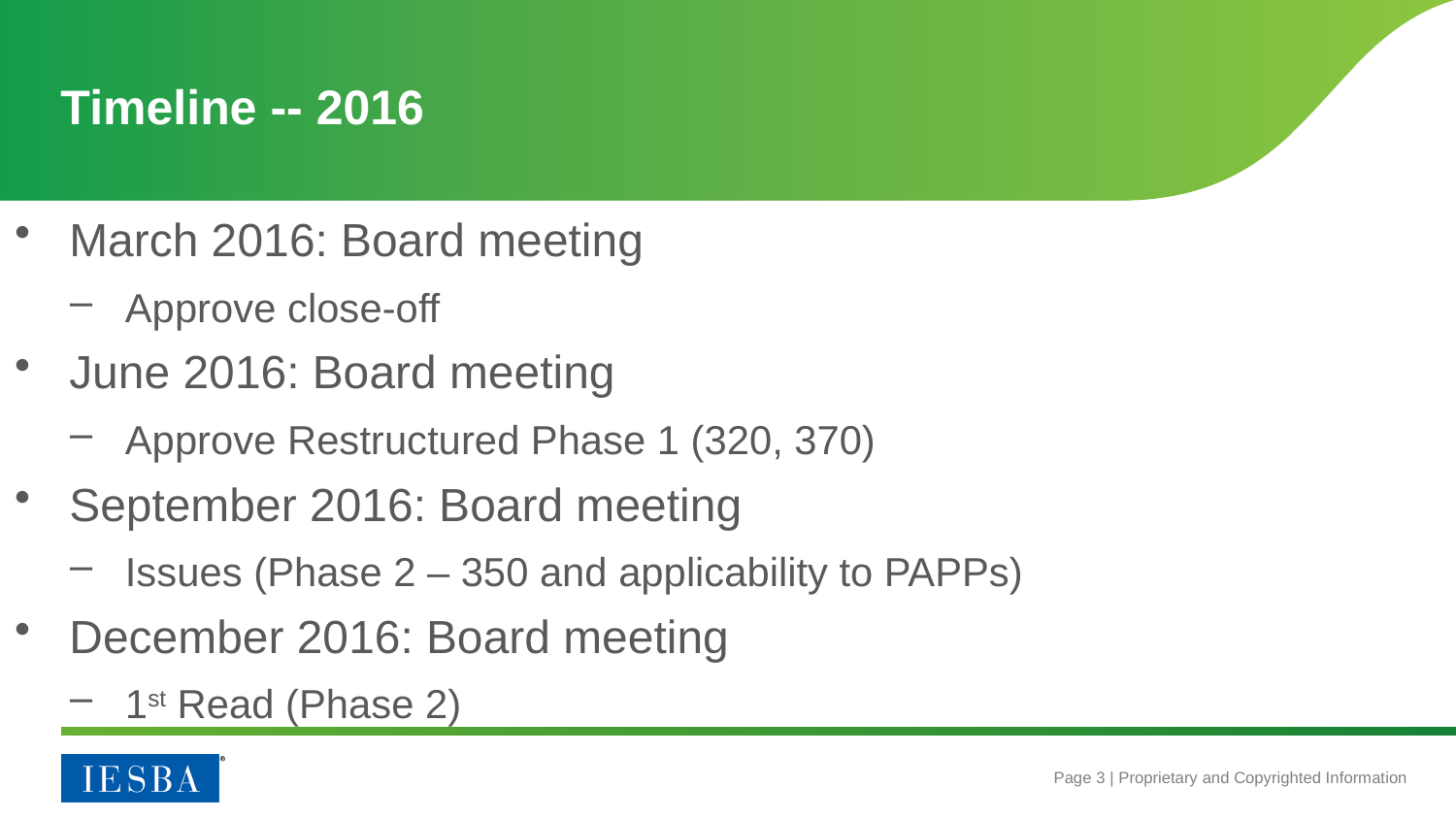

# Timeline -- 2016
March 2016: Board meeting
Approve close-off
June 2016: Board meeting
Approve Restructured Phase 1 (320, 370)
September 2016: Board meeting
Issues (Phase 2 – 350 and applicability to PAPPs)
December 2016: Board meeting
1st Read (Phase 2)